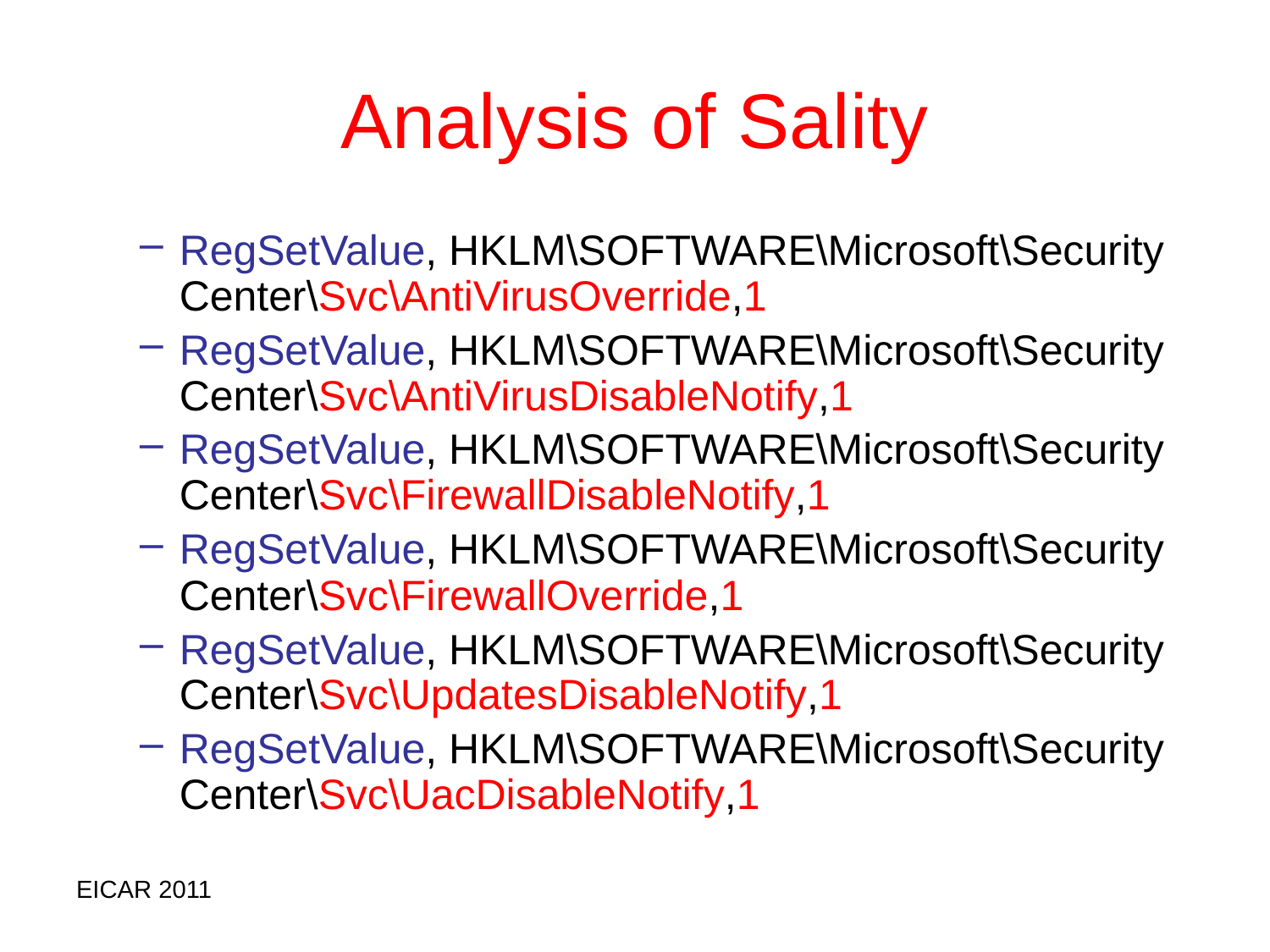

# Analysis of Sality
RegSetValue, HKLM\SOFTWARE\Microsoft\Security Center\Svc\AntiVirusOverride,1
RegSetValue, HKLM\SOFTWARE\Microsoft\Security Center\Svc\AntiVirusDisableNotify,1
RegSetValue, HKLM\SOFTWARE\Microsoft\Security Center\Svc\FirewallDisableNotify,1
RegSetValue, HKLM\SOFTWARE\Microsoft\Security Center\Svc\FirewallOverride,1
RegSetValue, HKLM\SOFTWARE\Microsoft\Security Center\Svc\UpdatesDisableNotify,1
RegSetValue, HKLM\SOFTWARE\Microsoft\Security Center\Svc\UacDisableNotify,1
EICAR 2011